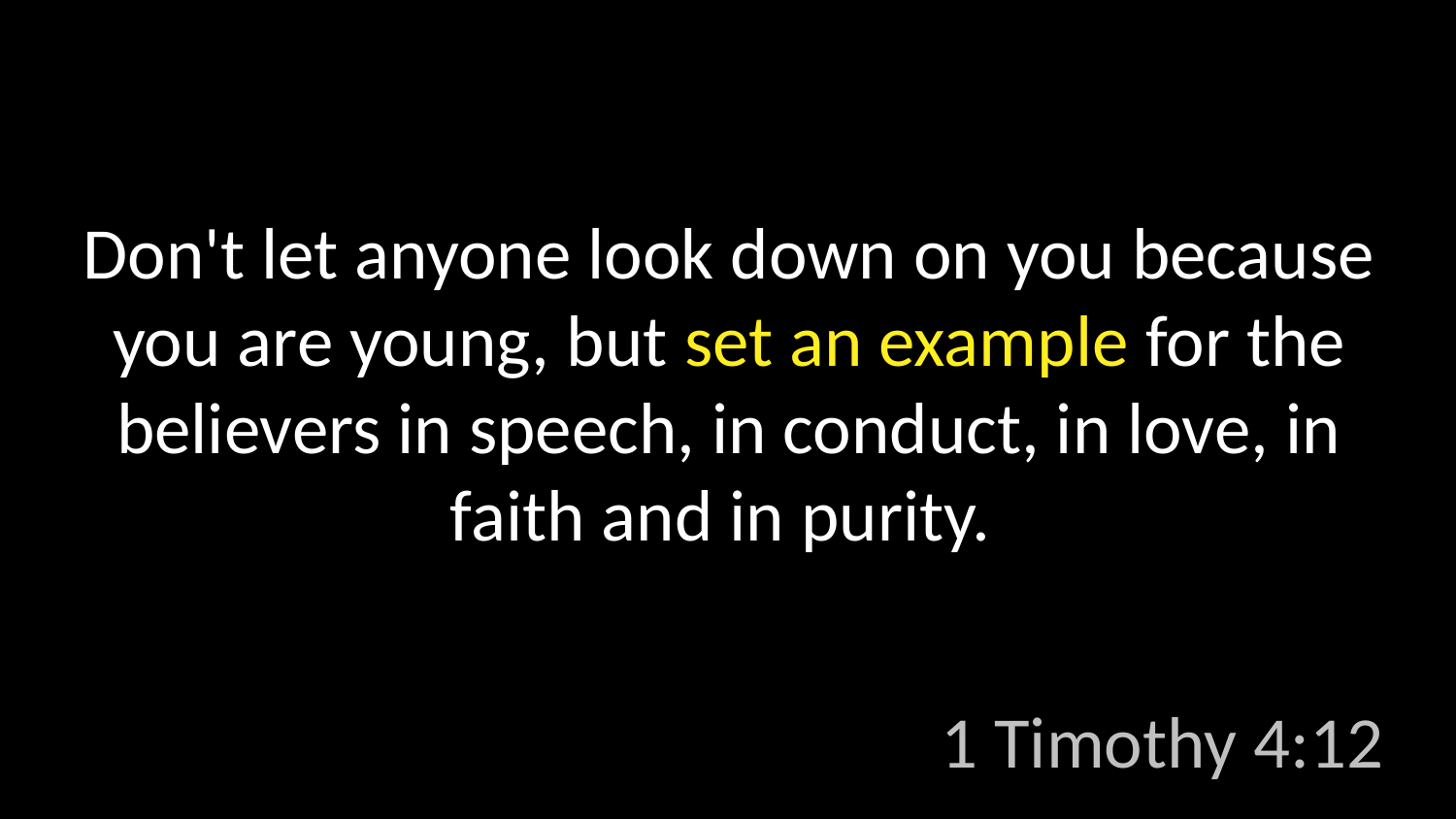

Don't let anyone look down on you because you are young, but set an example for the believers in speech, in conduct, in love, in faith and in purity.
1 Timothy 4:12